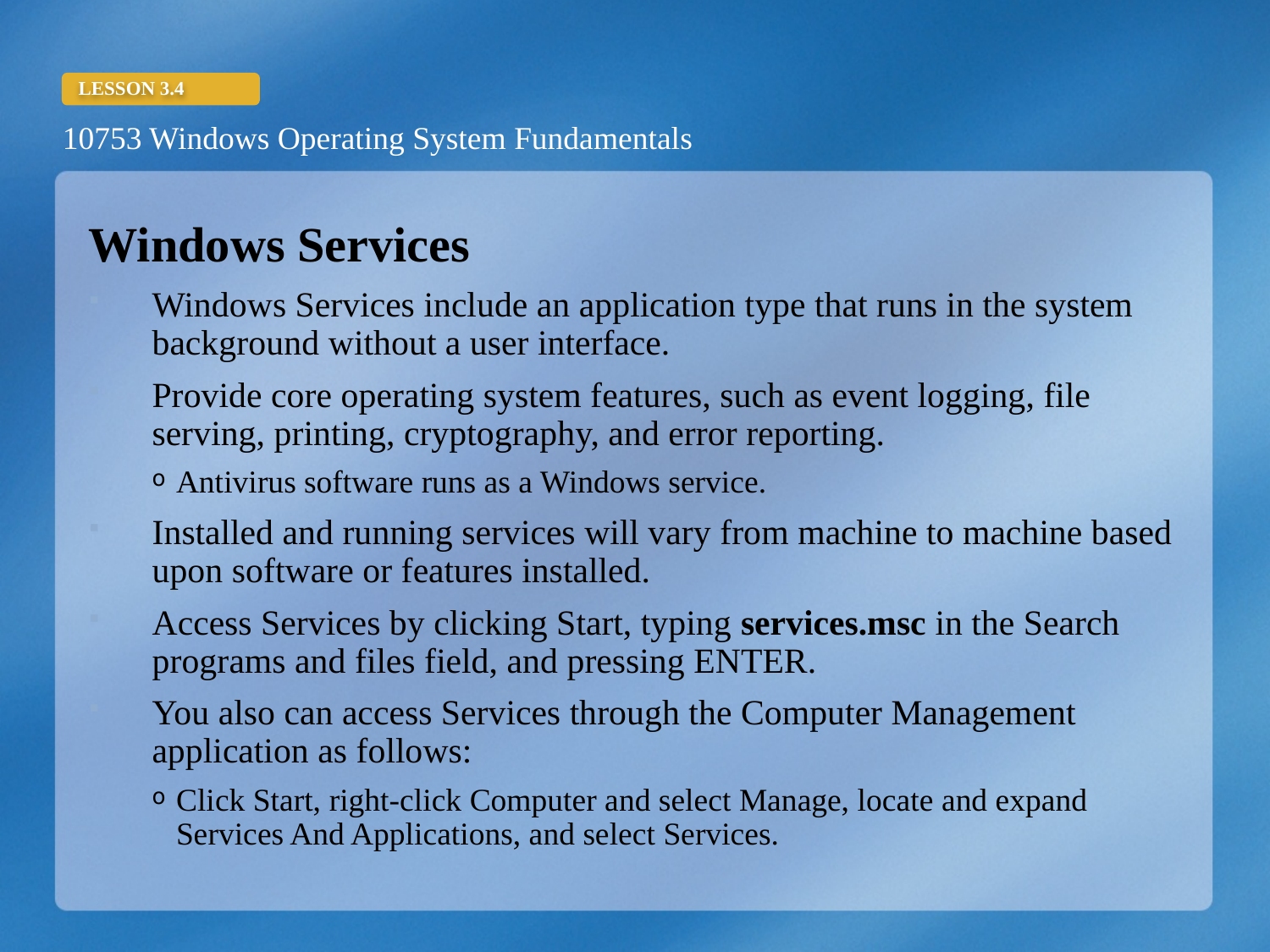

Windows Services
Windows Services include an application type that runs in the system background without a user interface.
Provide core operating system features, such as event logging, file serving, printing, cryptography, and error reporting.
Antivirus software runs as a Windows service.
Installed and running services will vary from machine to machine based upon software or features installed.
Access Services by clicking Start, typing services.msc in the Search programs and files field, and pressing ENTER.
You also can access Services through the Computer Management application as follows:
Click Start, right-click Computer and select Manage, locate and expand Services And Applications, and select Services.